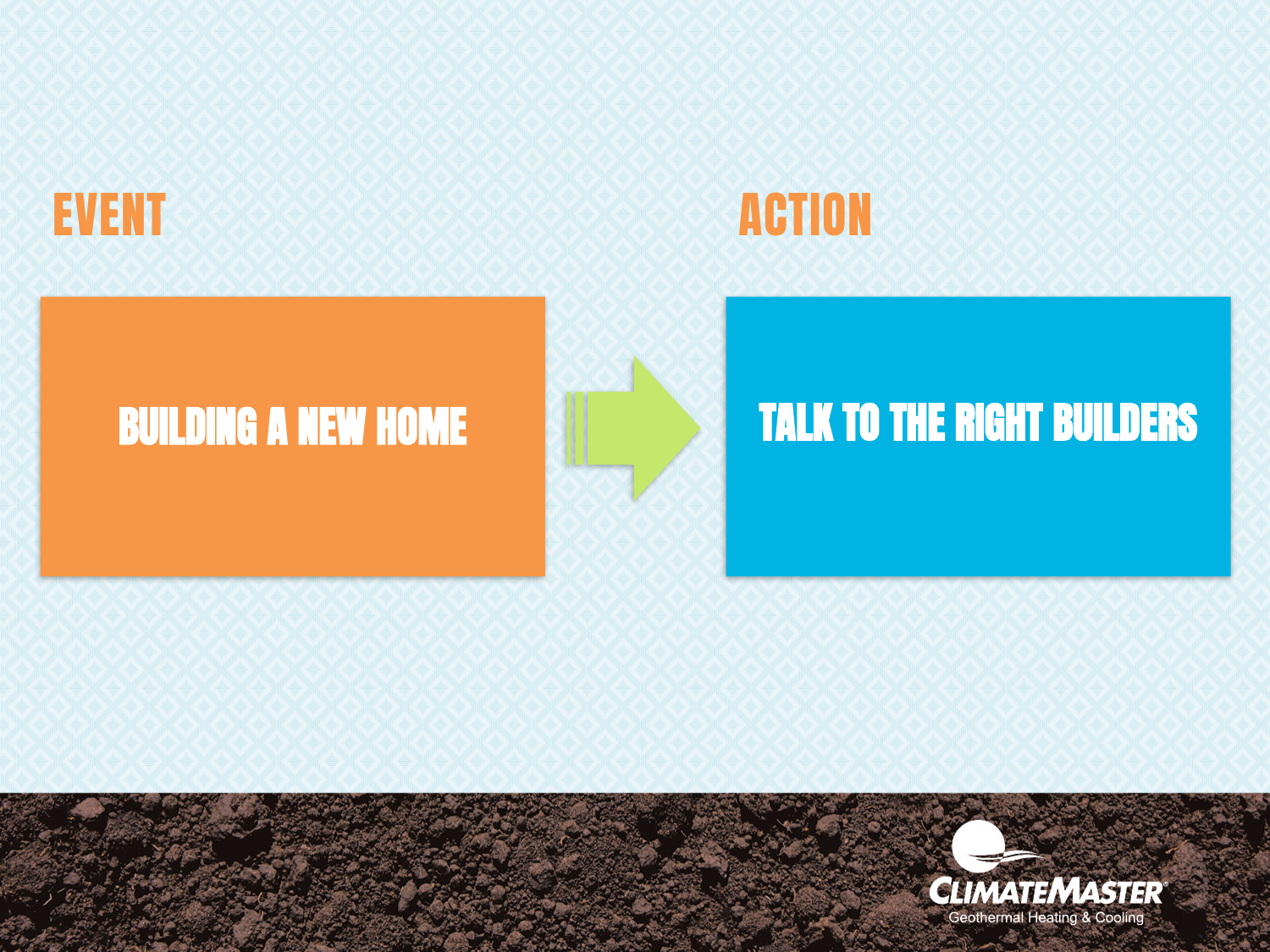

EVENT
ACTION
BUILDING A NEW HOME

TALK TO THE RIGHT BUILDERS